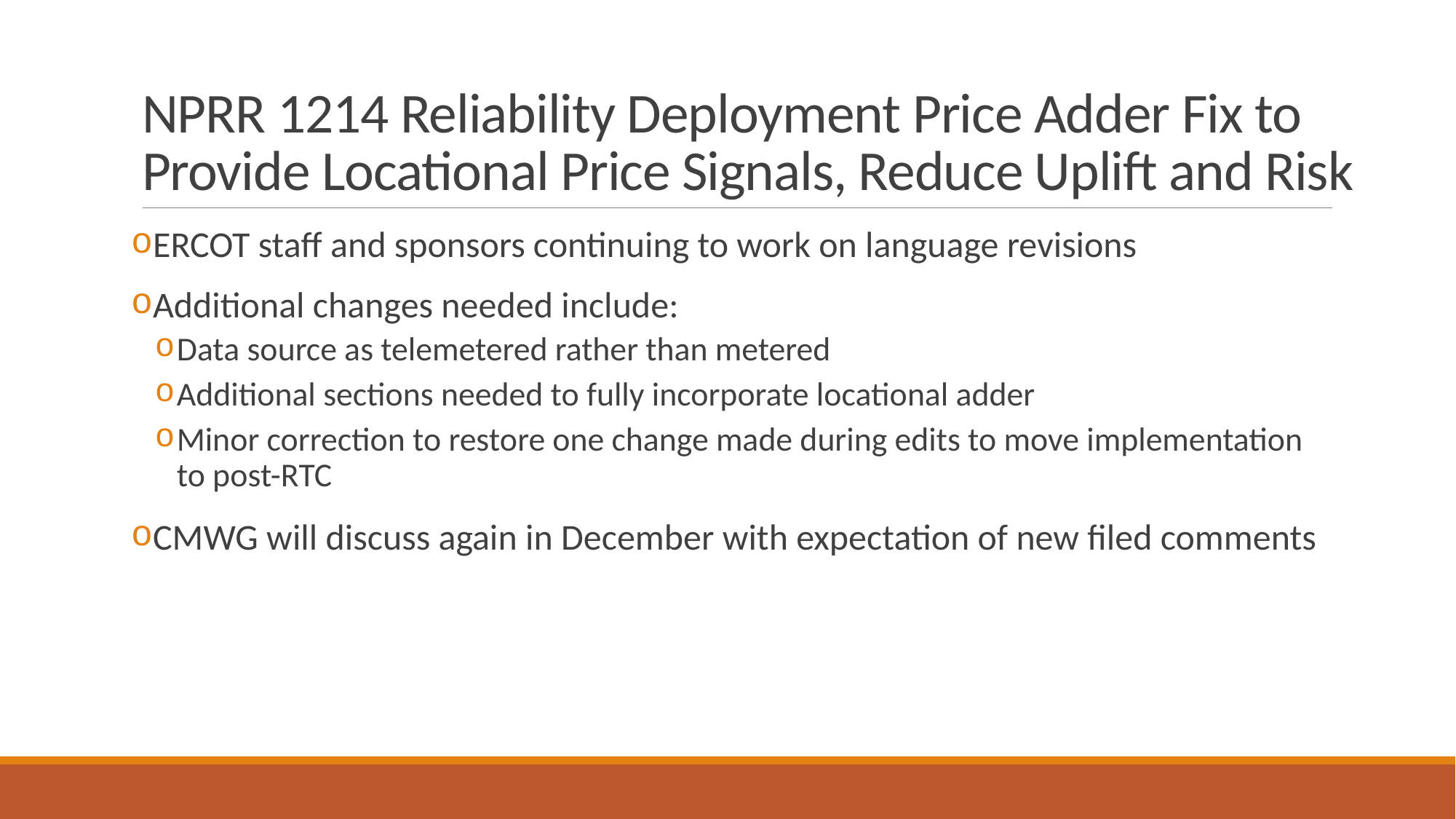

# NPRR 1214 Reliability Deployment Price Adder Fix to Provide Locational Price Signals, Reduce Uplift and Risk
ERCOT staff and sponsors continuing to work on language revisions
Additional changes needed include:
Data source as telemetered rather than metered
Additional sections needed to fully incorporate locational adder
Minor correction to restore one change made during edits to move implementation to post-RTC
CMWG will discuss again in December with expectation of new filed comments